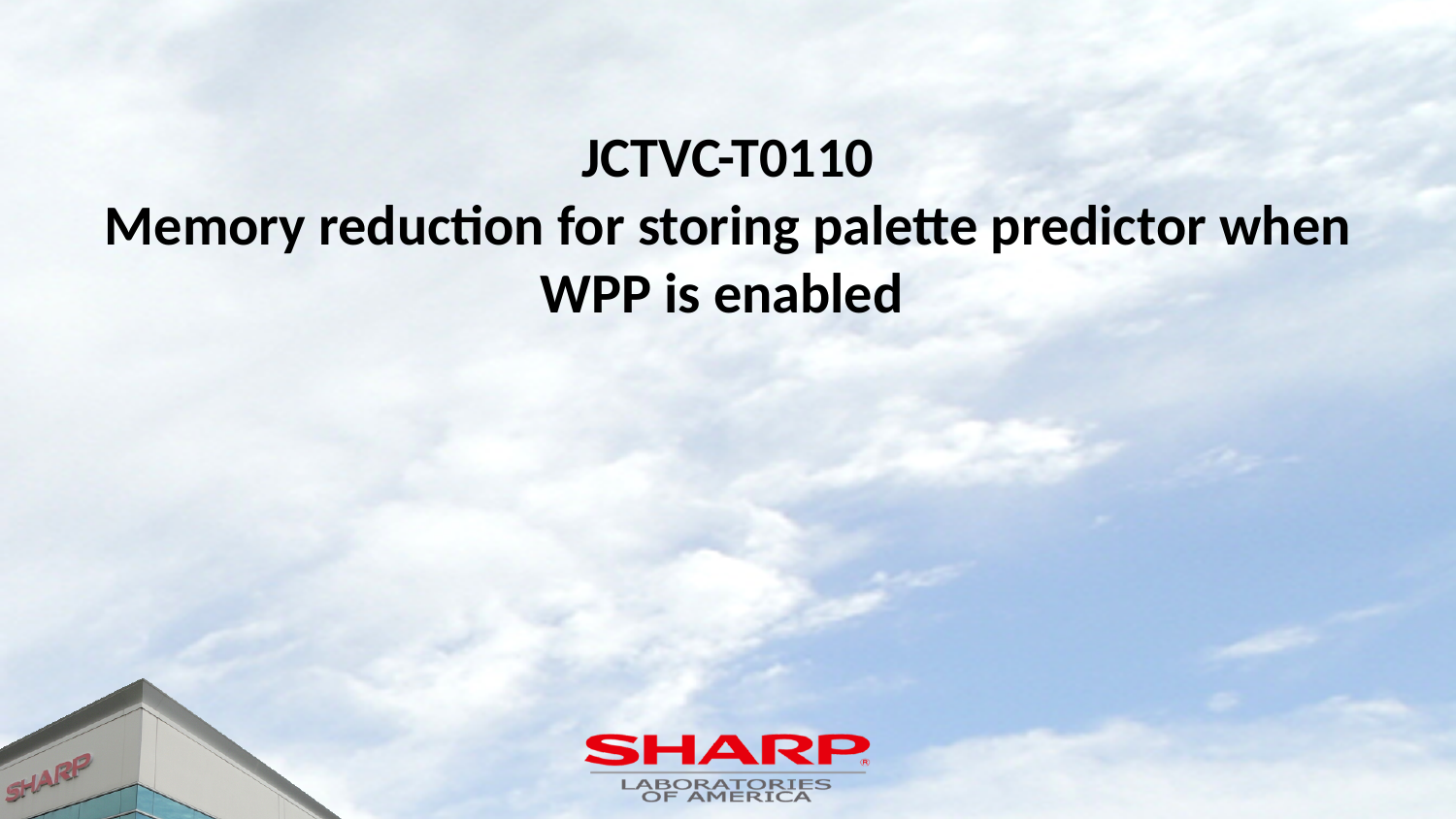

# JCTVC-T0110 Memory reduction for storing palette predictor when WPP is enabled